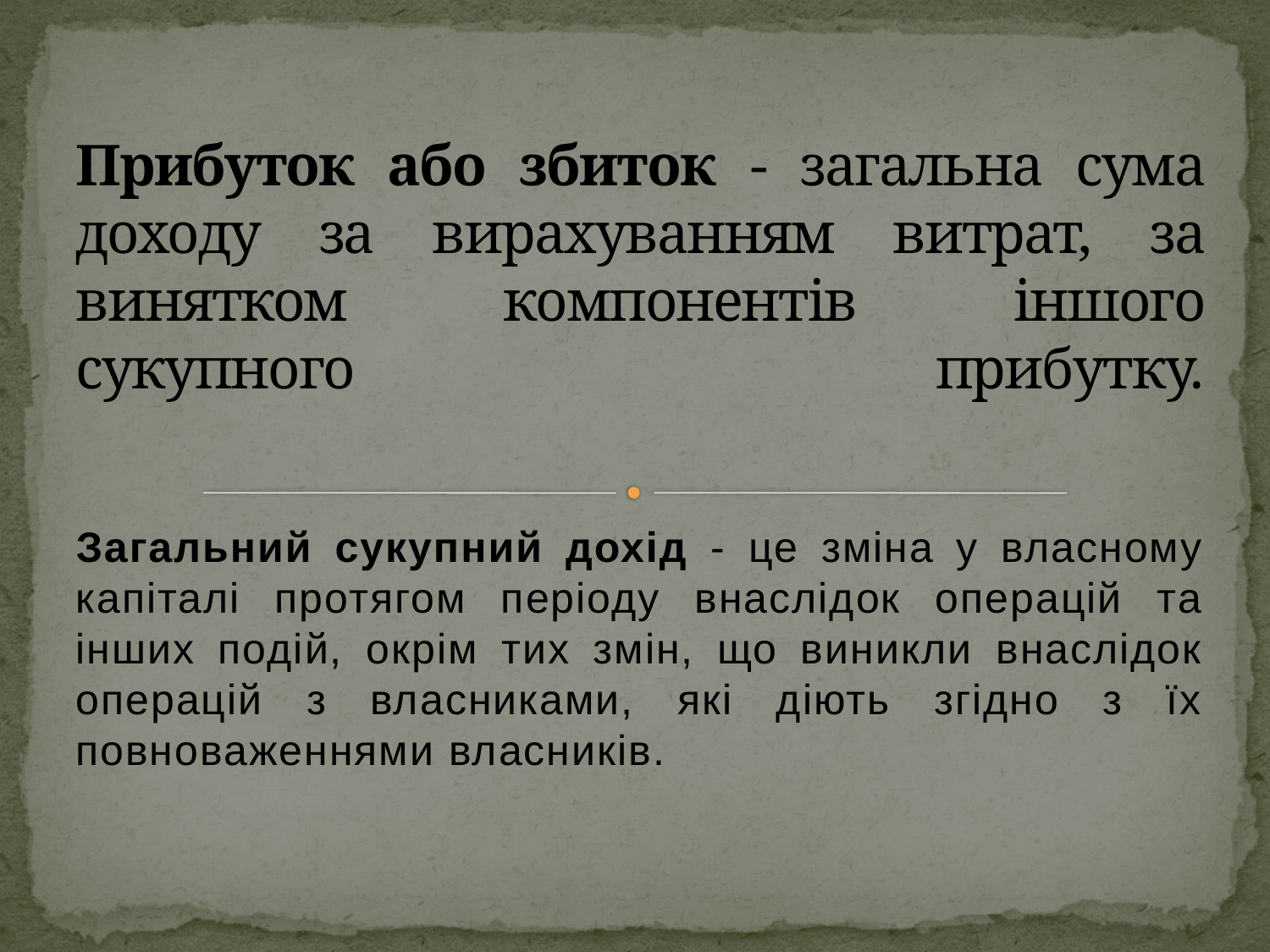

# Прибуток або збиток - загальна сума доходу за вирахуванням витрат, за винятком компонентів іншого сукупного прибутку.
Загальний сукупний дохід - це зміна у власному капіталі протягом періоду внаслідок операцій та інших подій, окрім тих змін, що виникли внаслідок операцій з власниками, які діють згідно з їх повноваженнями власників.